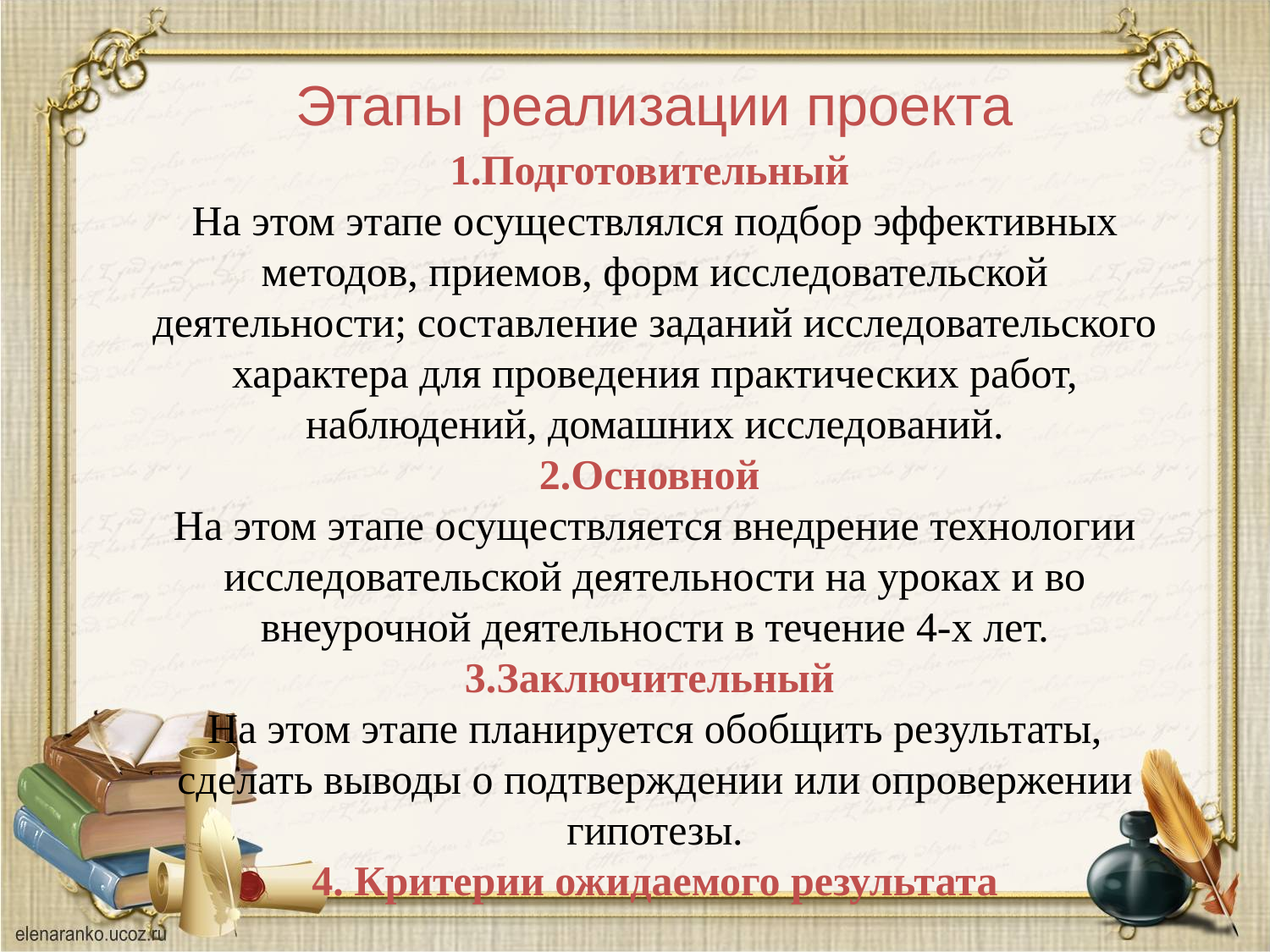

# Этапы реализации проекта
1.Подготовительный
На этом этапе осуществлялся подбор эффективных методов, приемов, форм исследовательской деятельности; составление заданий исследовательского характера для проведения практических работ, наблюдений, домашних исследований.
2.Основной
На этом этапе осуществляется внедрение технологии исследовательской деятельности на уроках и во внеурочной деятельности в течение 4-х лет.
3.Заключительный
На этом этапе планируется обобщить результаты, сделать выводы о подтверждении или опровержении гипотезы.
4. Критерии ожидаемого результата